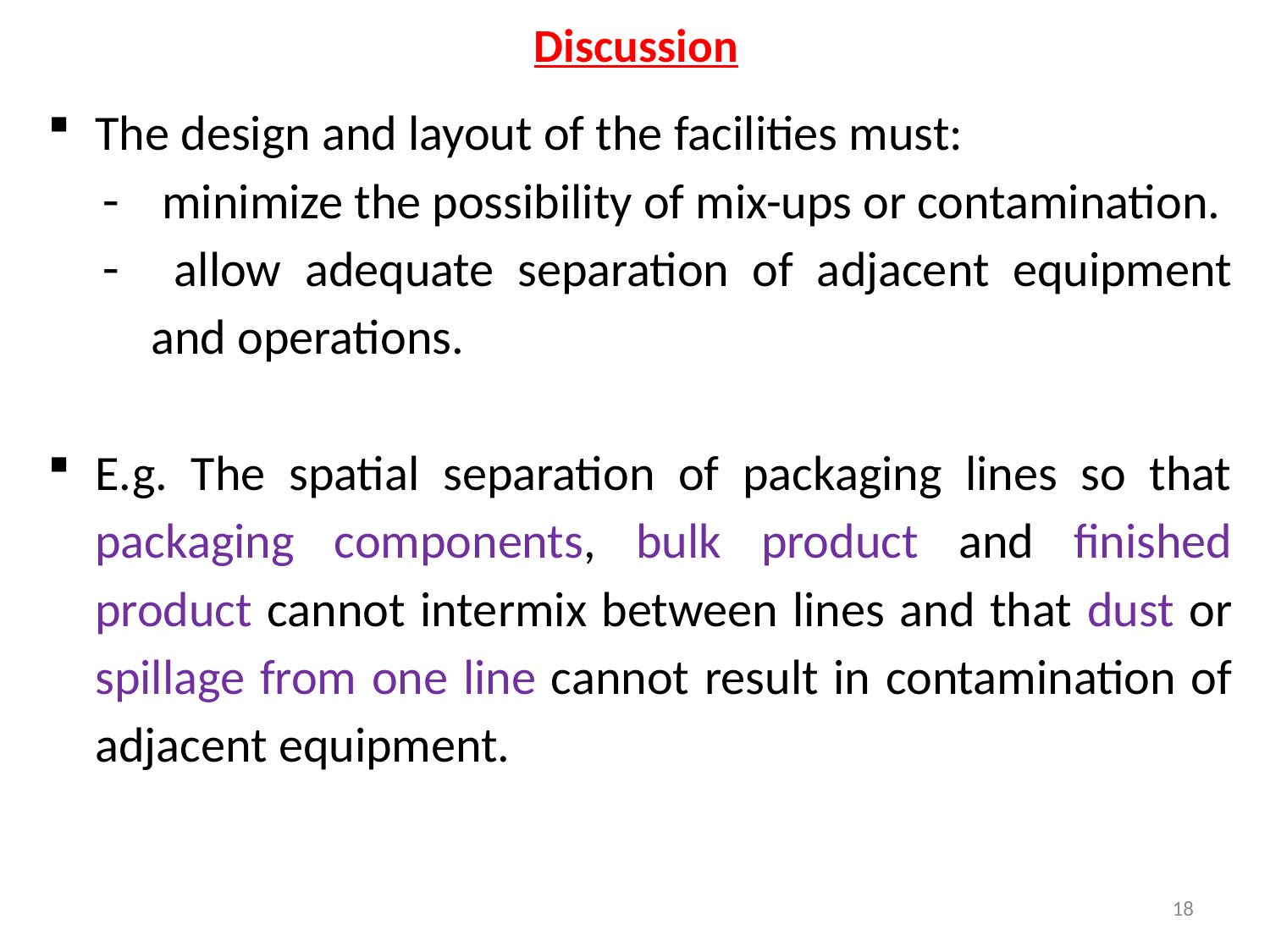

# Discussion
The design and layout of the facilities must:
 minimize the possibility of mix-ups or contamination.
 allow adequate separation of adjacent equipment and operations.

E.g. The spatial separation of packaging lines so that packaging components, bulk product and finished product cannot intermix between lines and that dust or spillage from one line cannot result in contamination of adjacent equipment.

18